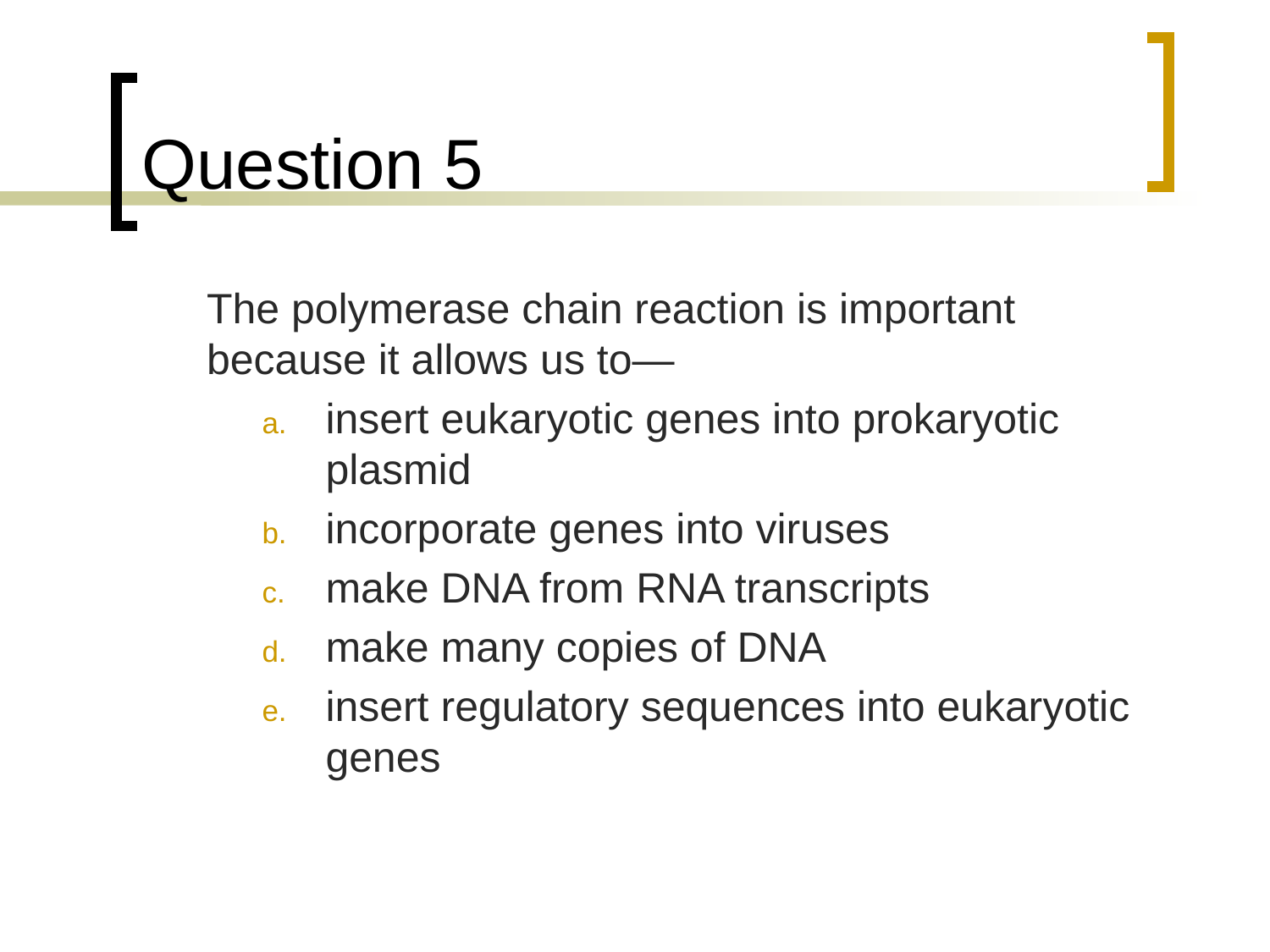

# Question 5
	The polymerase chain reaction is important because it allows us to—
insert eukaryotic genes into prokaryotic plasmid
incorporate genes into viruses
make DNA from RNA transcripts
make many copies of DNA
insert regulatory sequences into eukaryotic genes